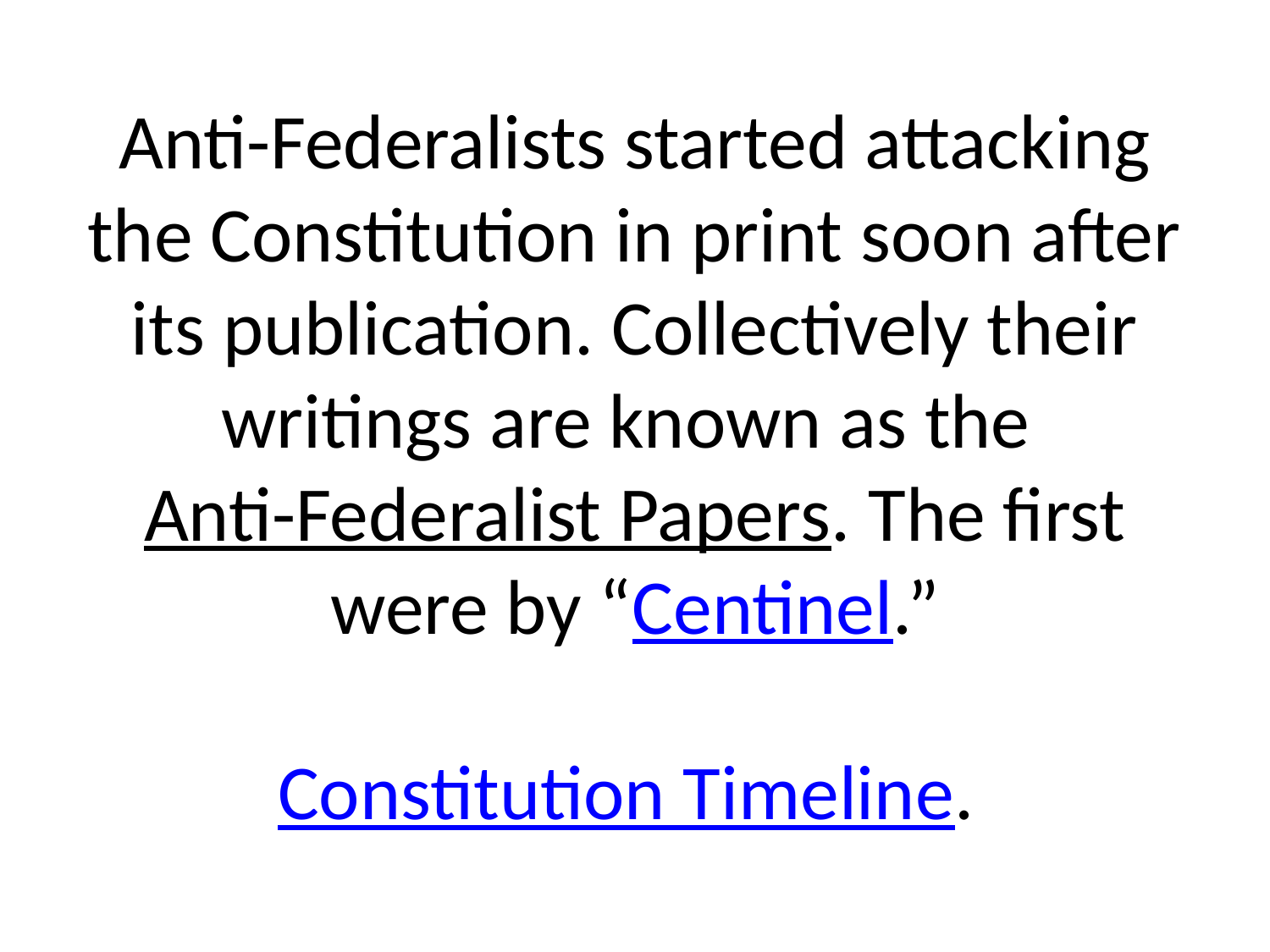

# Anti-Federalists started attacking the Constitution in print soon after its publication. Collectively their writings are known as the Anti-Federalist Papers. The first were by “Centinel.” Constitution Timeline.